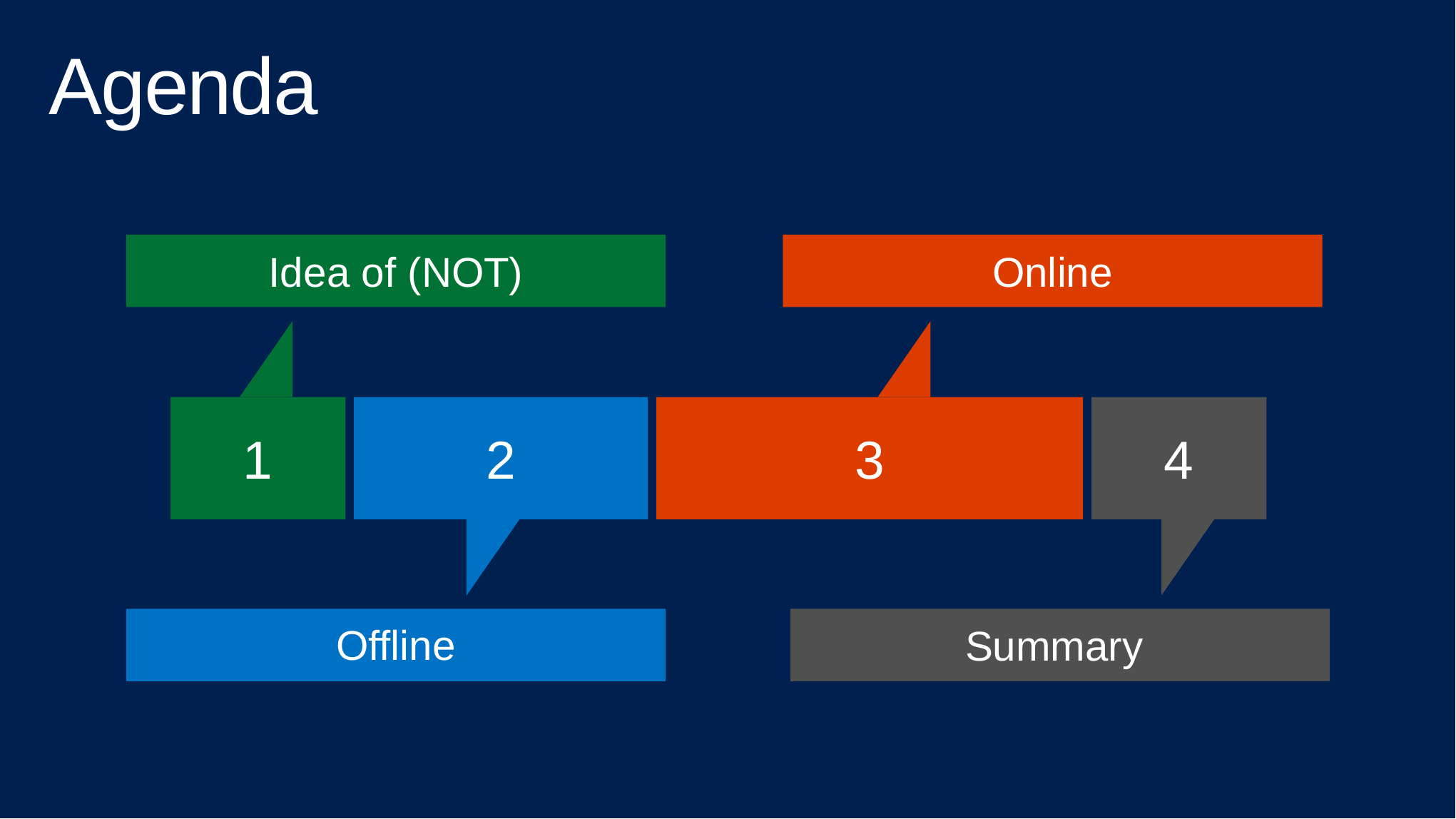

# Agenda

Idea of (NOT)

1

Online

3

2

Offline

4

Summary